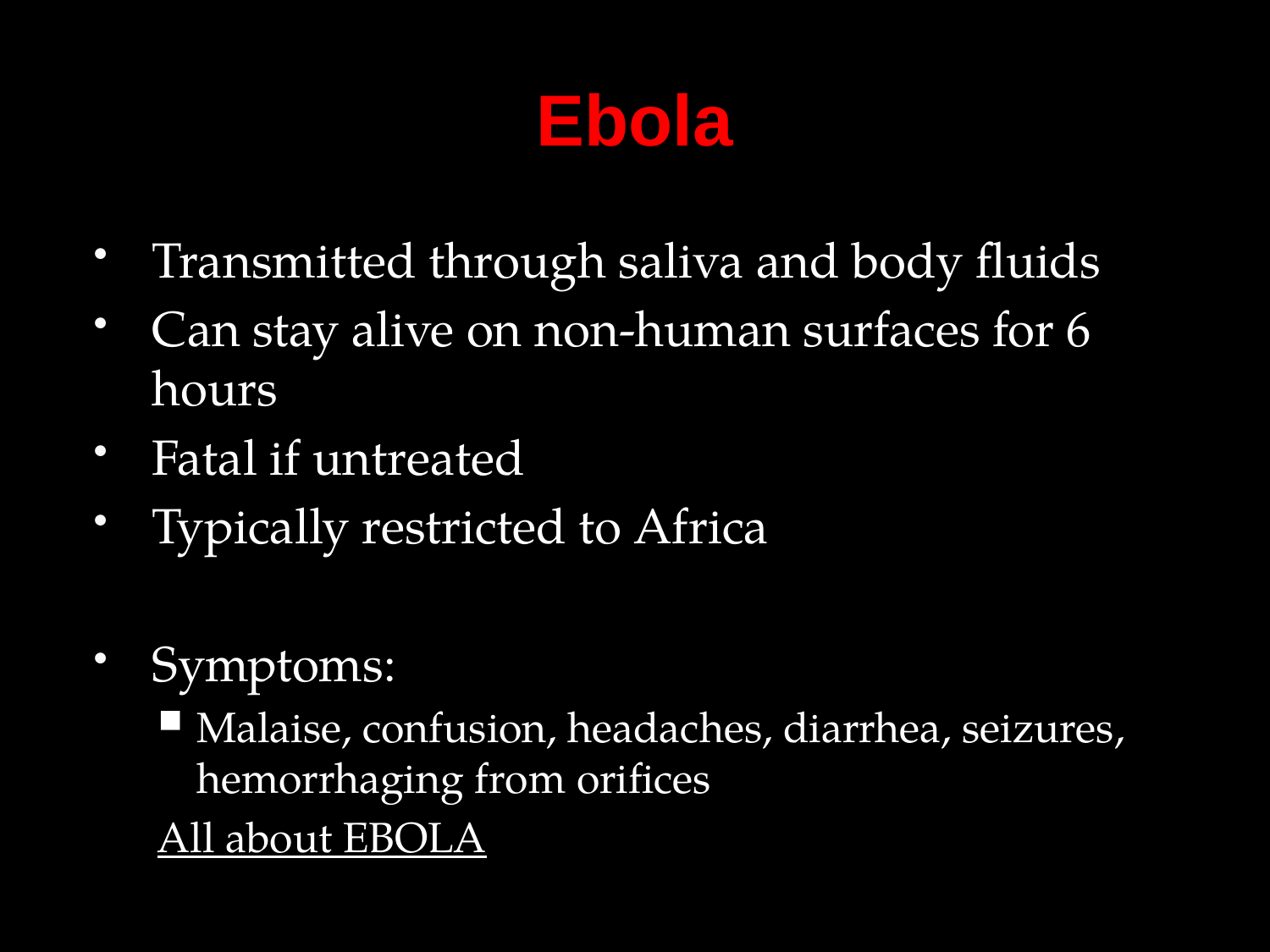

# Ebola
Transmitted through saliva and body fluids
Can stay alive on non-human surfaces for 6 hours
Fatal if untreated
Typically restricted to Africa

Symptoms:
Malaise, confusion, headaches, diarrhea, seizures, hemorrhaging from orifices
All about EBOLA